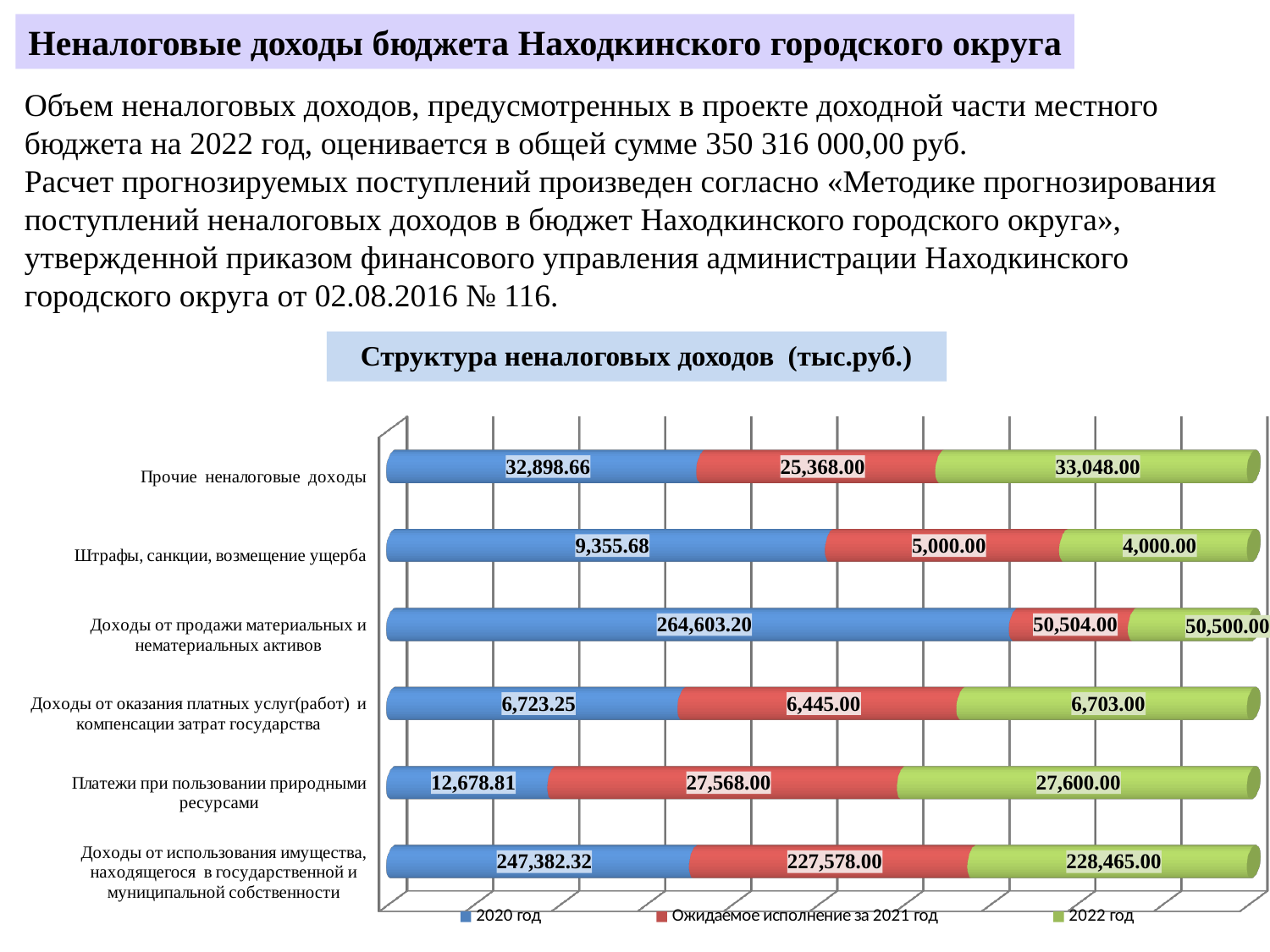

Неналоговые доходы бюджета Находкинского городского округа
Объем неналоговых доходов, предусмотренных в проекте доходной части местного бюджета на 2022 год, оценивается в общей сумме 350 316 000,00 руб.
Расчет прогнозируемых поступлений произведен согласно «Методике прогнозирования поступлений неналоговых доходов в бюджет Находкинского городского округа», утвержденной приказом финансового управления администрации Находкинского городского округа от 02.08.2016 № 116.

Структура неналоговых доходов  (тыс.руб.)

[unsupported chart]